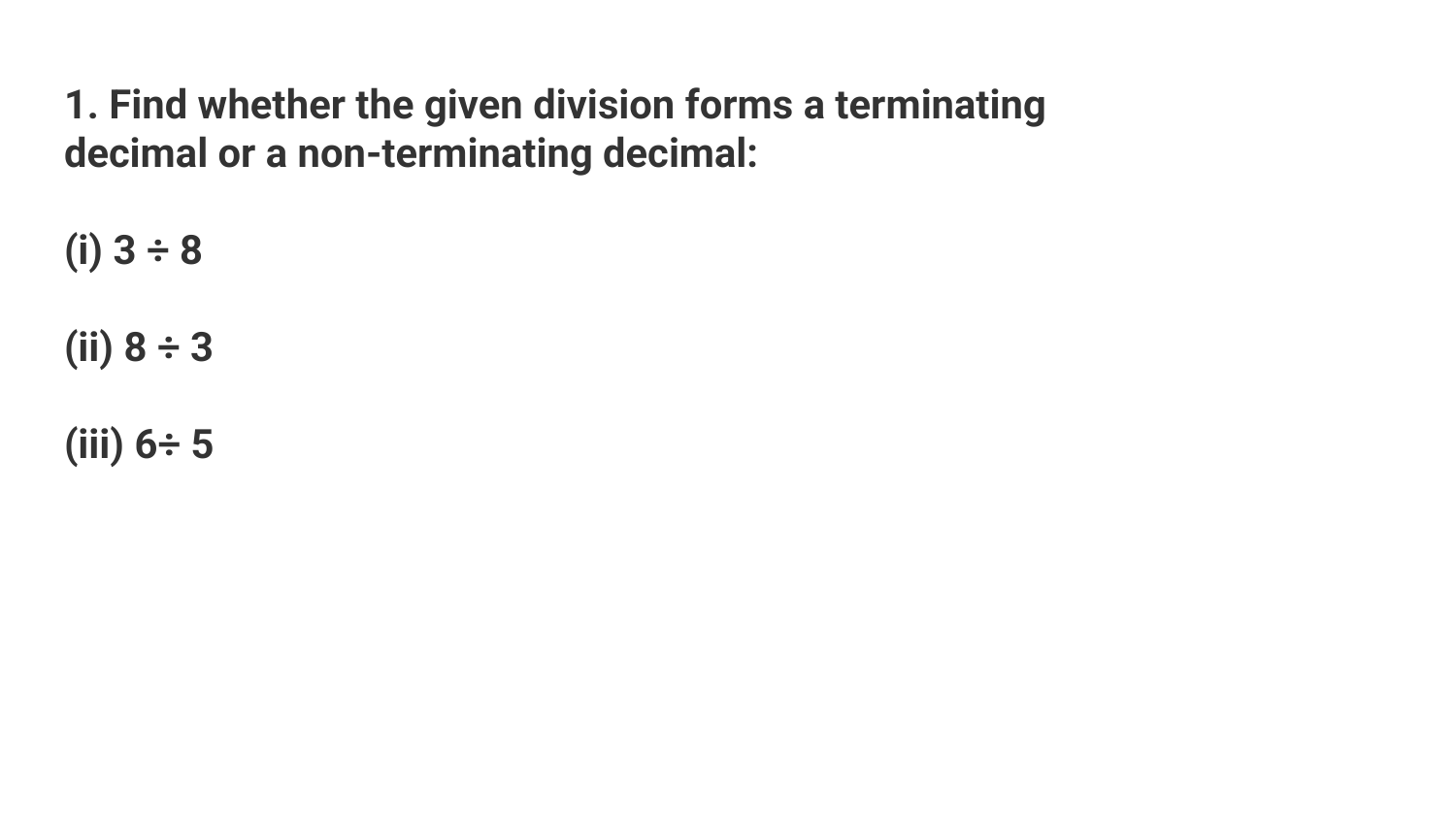

#
1. Find whether the given division forms a terminating decimal or a non-terminating decimal:
(i) 3 ÷ 8
(ii) 8 ÷ 3
(iii) 6÷ 5